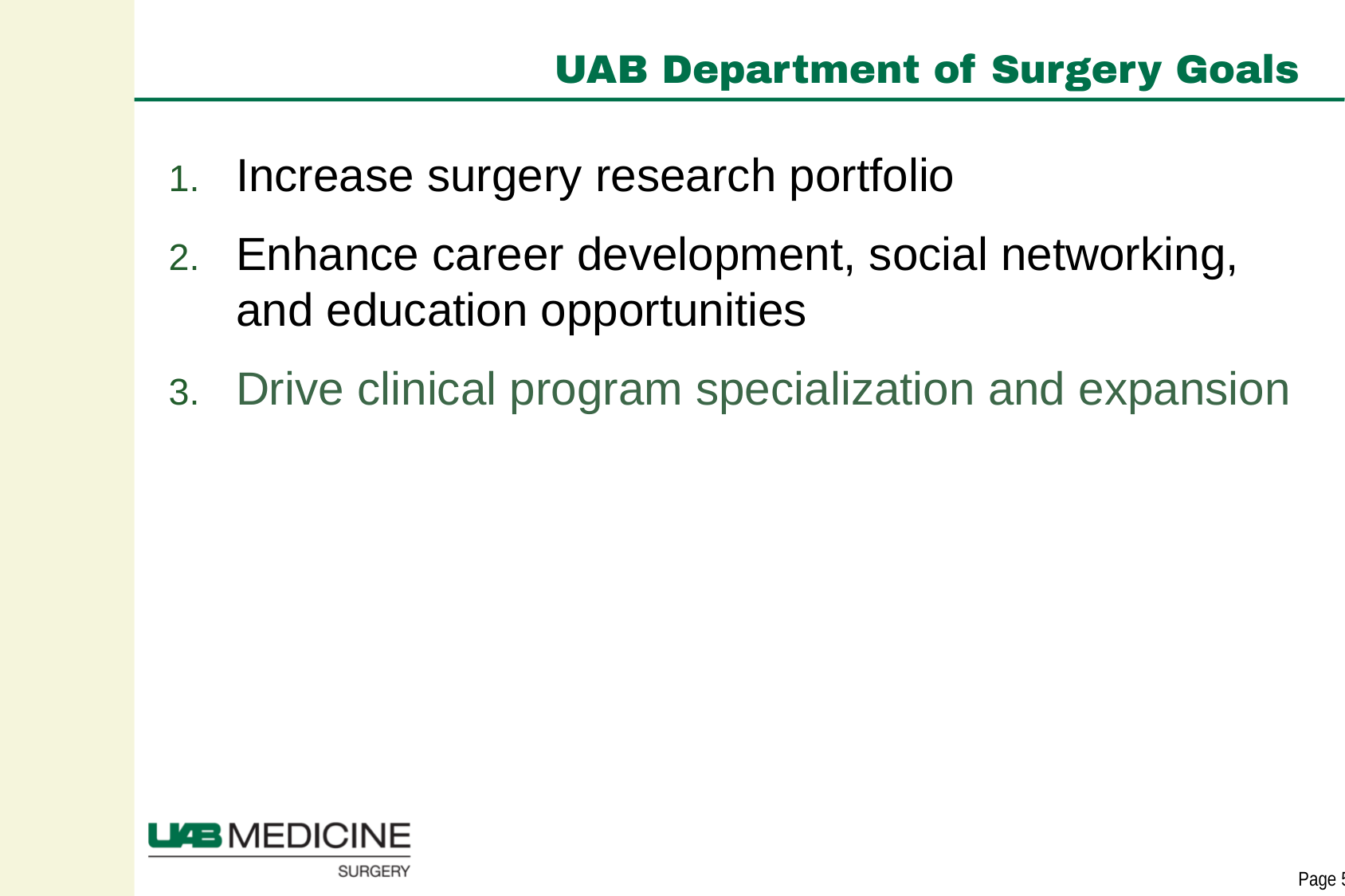

# UAB Department of Surgery Goals
Increase surgery research portfolio
Enhance career development, social networking, and education opportunities
Drive clinical program specialization and expansion